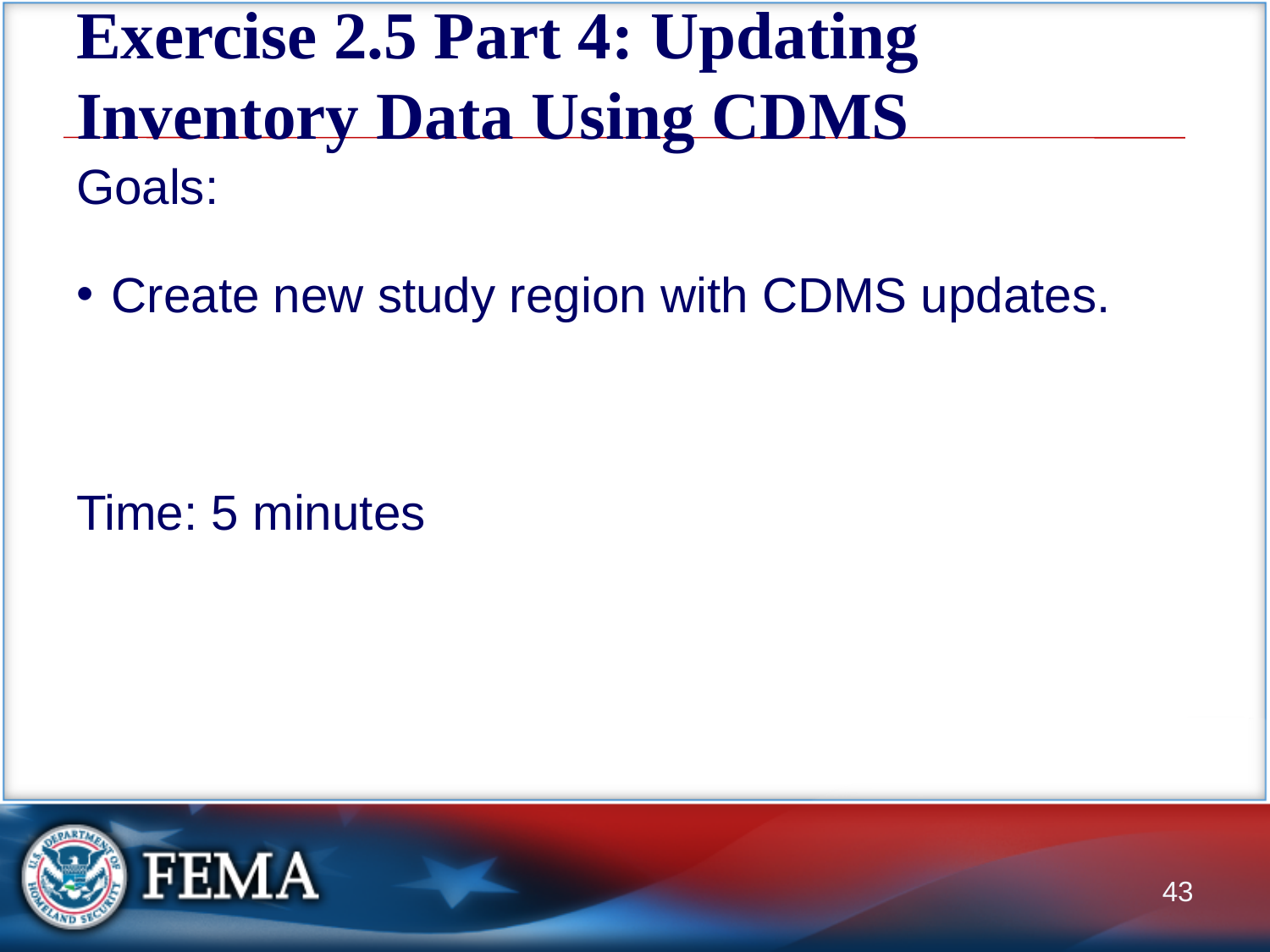

# Exercise 2.5 Part 4: Updating Inventory Data Using CDMS
Goals:
Create new study region with CDMS updates.

Time: 5 minutes
43